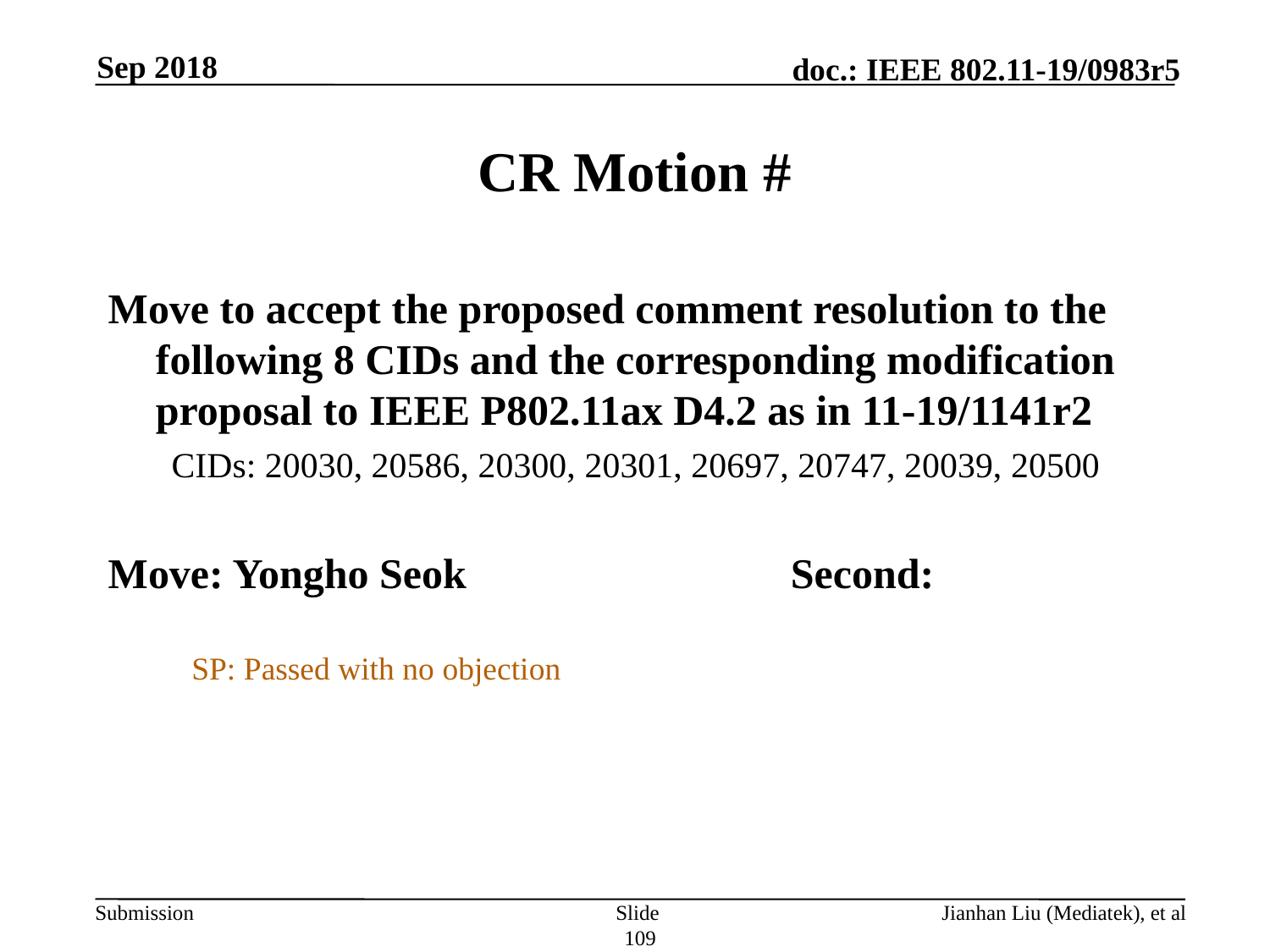

Sep 2018
# CR Motion #
Move to accept the proposed comment resolution to the following 8 CIDs and the corresponding modification proposal to IEEE P802.11ax D4.2 as in 11-19/1141r2
CIDs: 20030, 20586, 20300, 20301, 20697, 20747, 20039, 20500

Move: Yongho Seok			Second:

SP: Passed with no objection
Slide 109
Jianhan Liu (Mediatek), et al